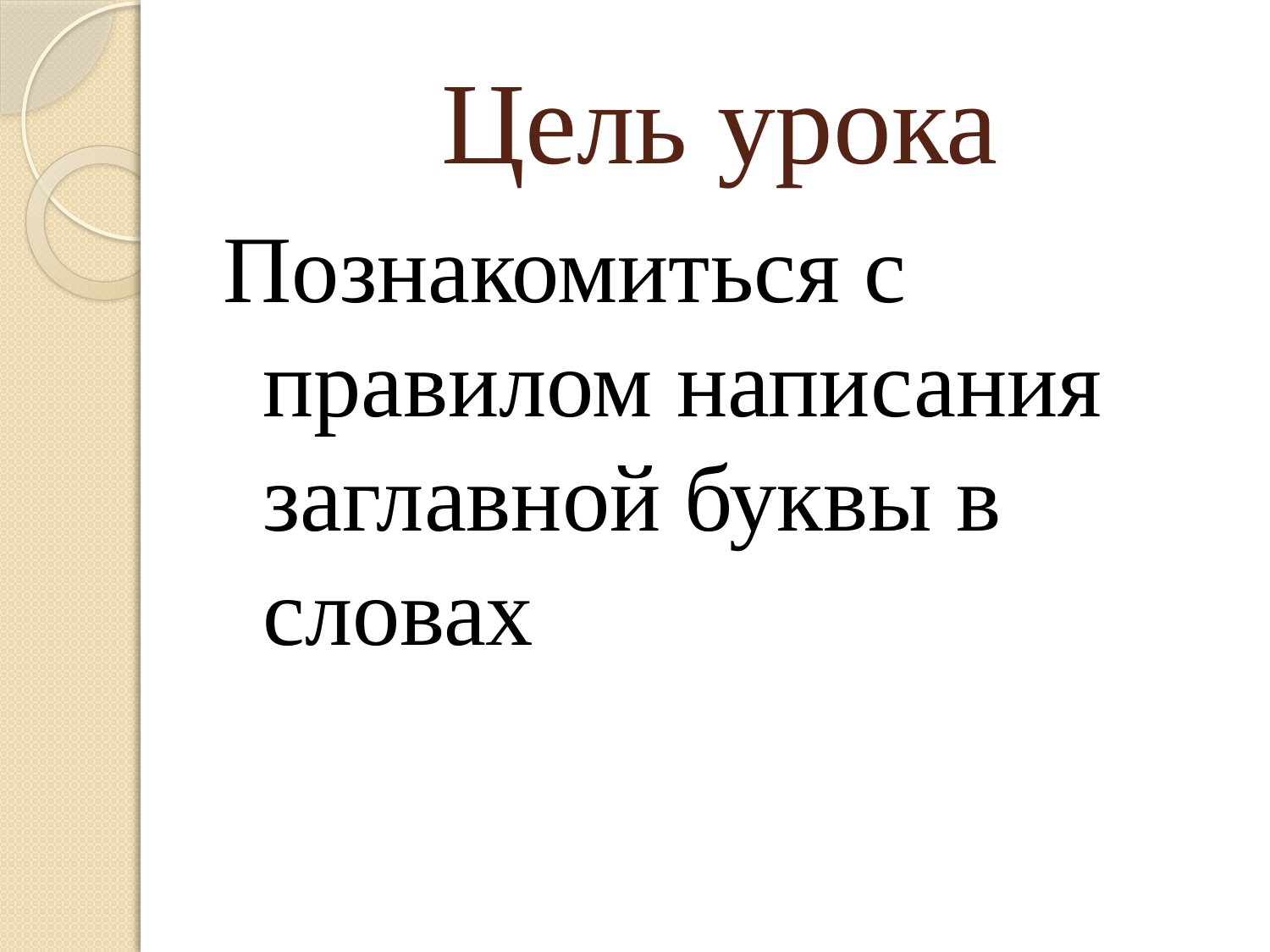

# Цель урока
Познакомиться с правилом написания заглавной буквы в словах